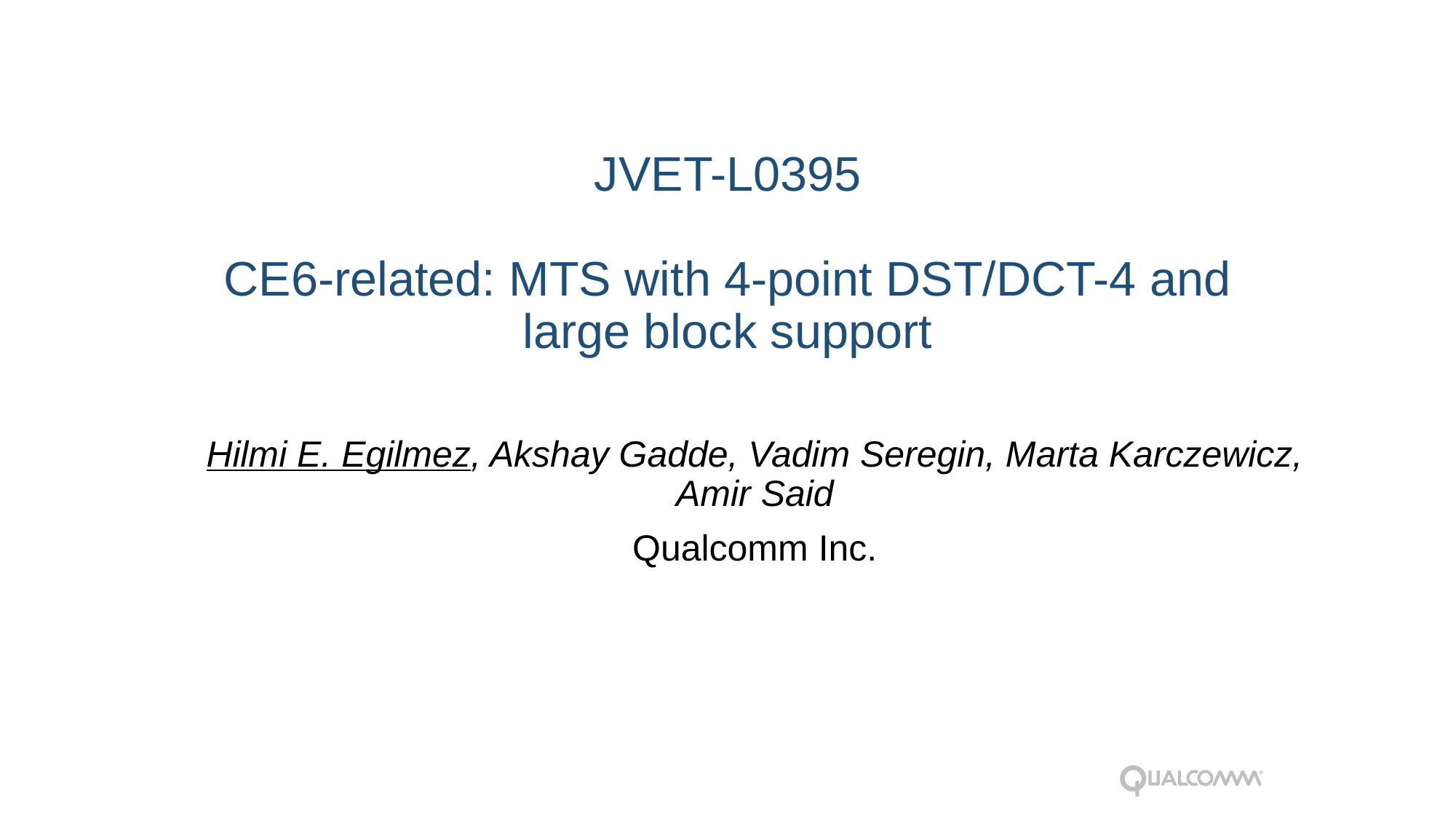

# JVET-L0395 CE6-related: MTS with 4-point DST/DCT-4 and large block support
Hilmi E. Egilmez, Akshay Gadde, Vadim Seregin, Marta Karczewicz, Amir Said
Qualcomm Inc.